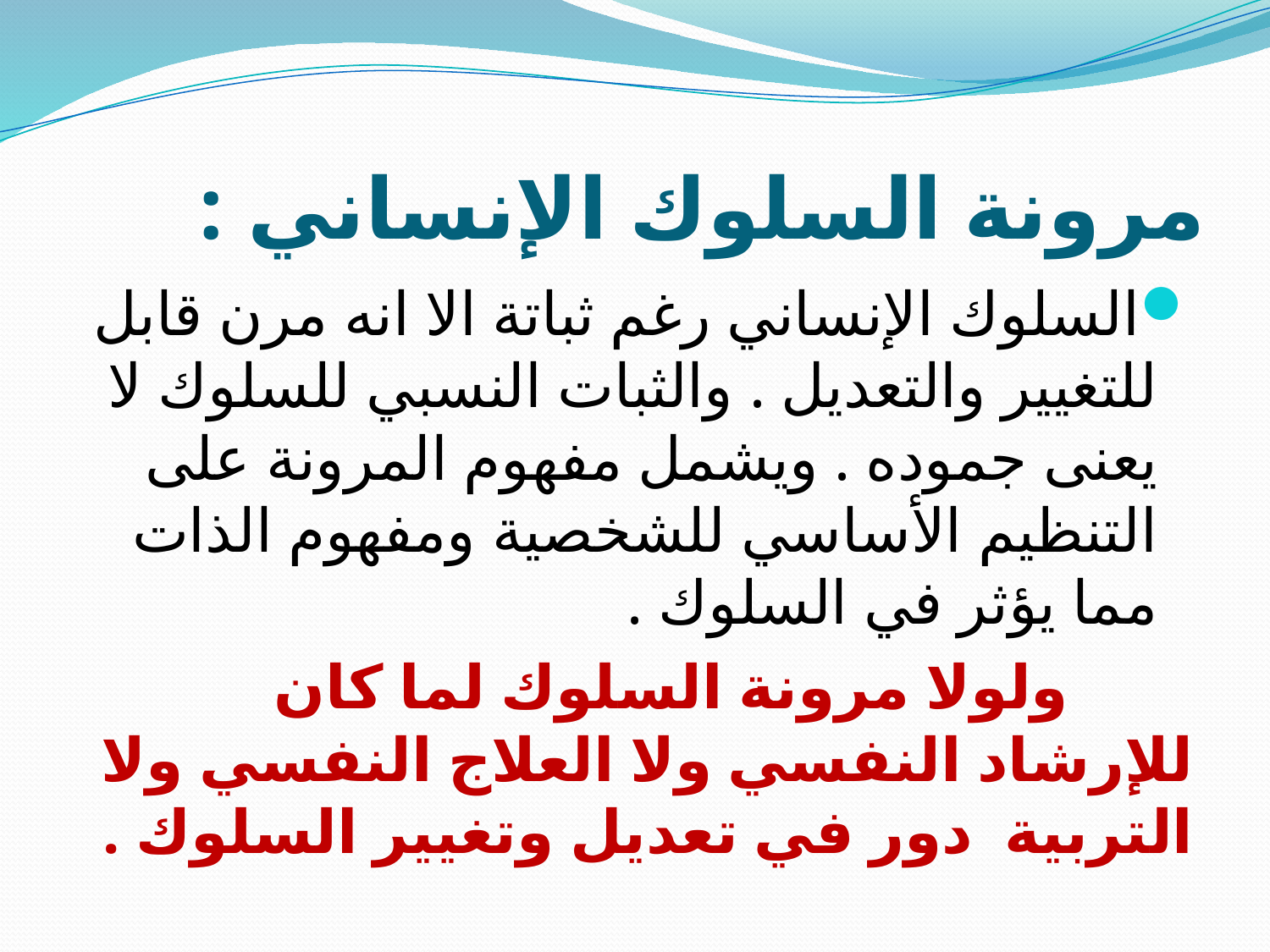

# مرونة السلوك الإنساني :
السلوك الإنساني رغم ثباتة الا انه مرن قابل للتغيير والتعديل . والثبات النسبي للسلوك لا يعنى جموده . ويشمل مفهوم المرونة على  التنظيم الأساسي للشخصية ومفهوم الذات مما يؤثر في السلوك .
        ولولا مرونة السلوك لما كان للإرشاد النفسي ولا العلاج النفسي ولا التربية  دور في تعديل وتغيير السلوك .